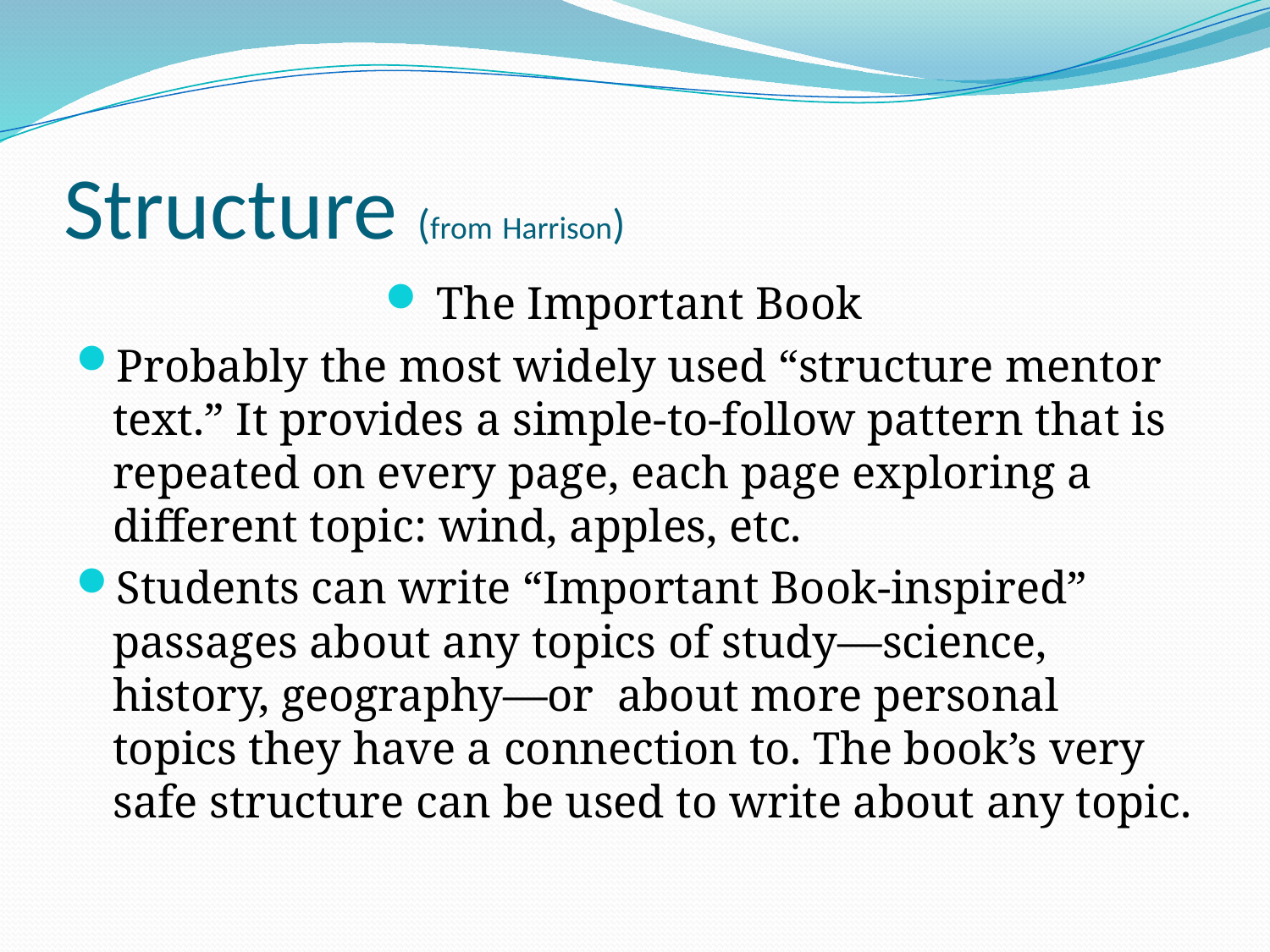

# Structure (from Harrison)
The Important Book
Probably the most widely used “structure mentor text.” It provides a simple-to-follow pattern that is repeated on every page, each page exploring a different topic: wind, apples, etc.
Students can write “Important Book-inspired” passages about any topics of study—science, history, geography—or  about more personal topics they have a connection to. The book’s very safe structure can be used to write about any topic.